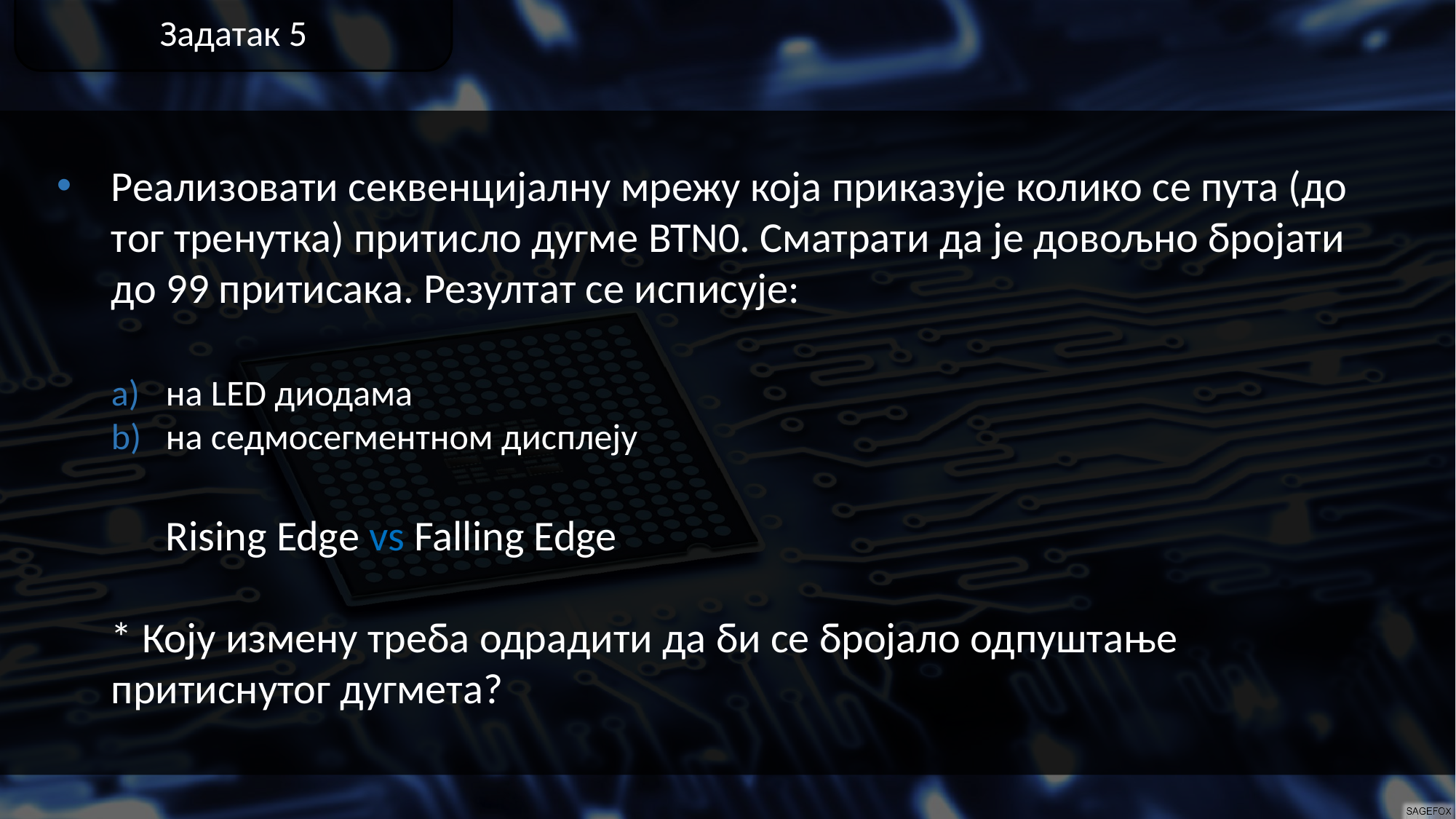

Задатак 5

Реализовати секвенцијалну мрежу која приказује колико се пута (до тог тренутка) притисло дугме BTN0. Сматрати да је довољно бројати до 99 притисака. Резултат се исписује:

на LED диодама
на седмосегментном дисплеју

Rising Edge vs Falling Edge

* Коју измену треба одрадити да би се бројало одпуштање притиснутог дугмета?